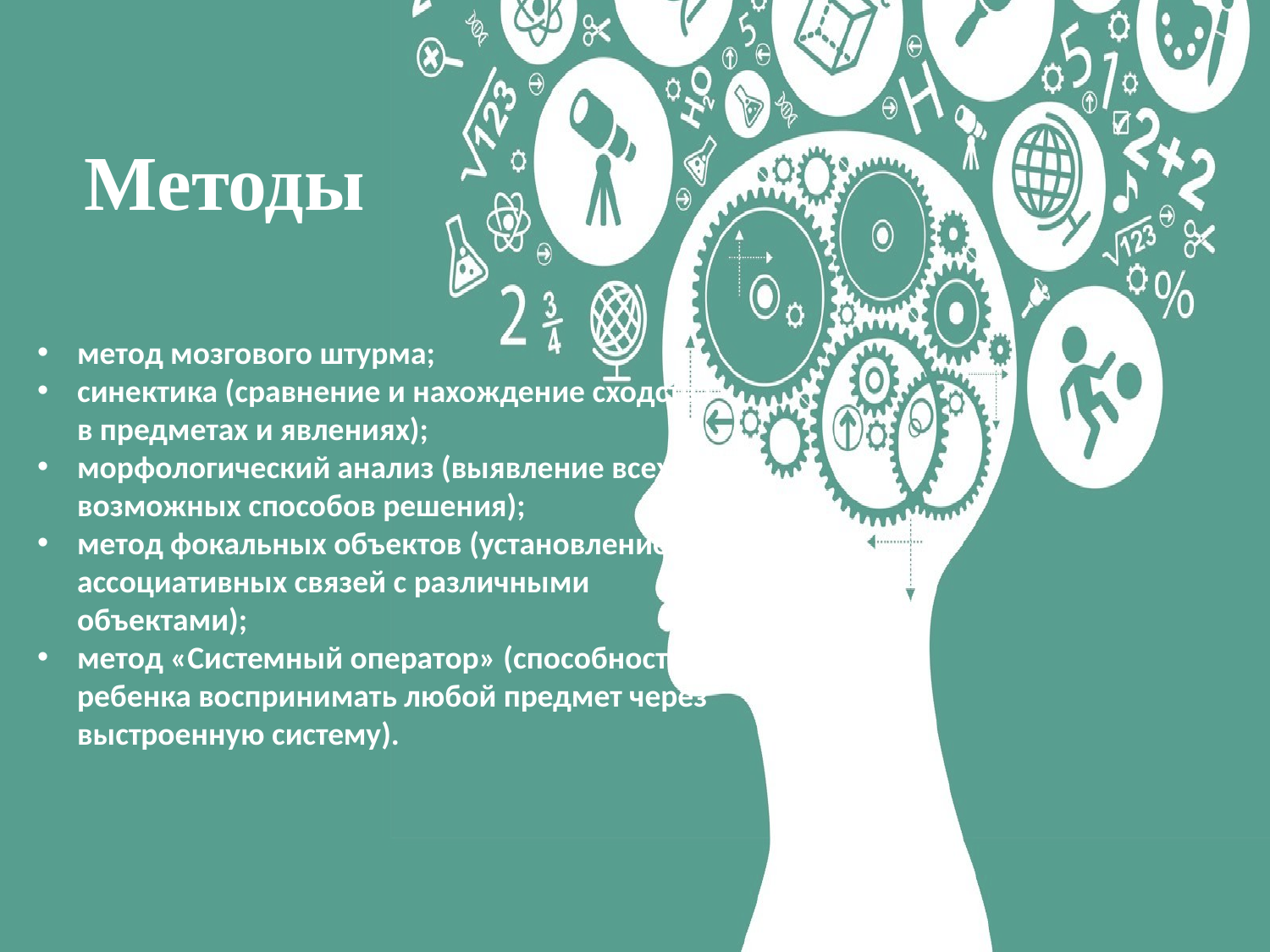

Методы
метод мозгового штурма;
синектика (сравнение и нахождение сходства в предметах и явлениях);
морфологический анализ (выявление всех возможных способов решения);
метод фокальных объектов (установление ассоциативных связей с различными объектами);
метод «Системный оператор» (способность ребенка воспринимать любой предмет через выстроенную систему).